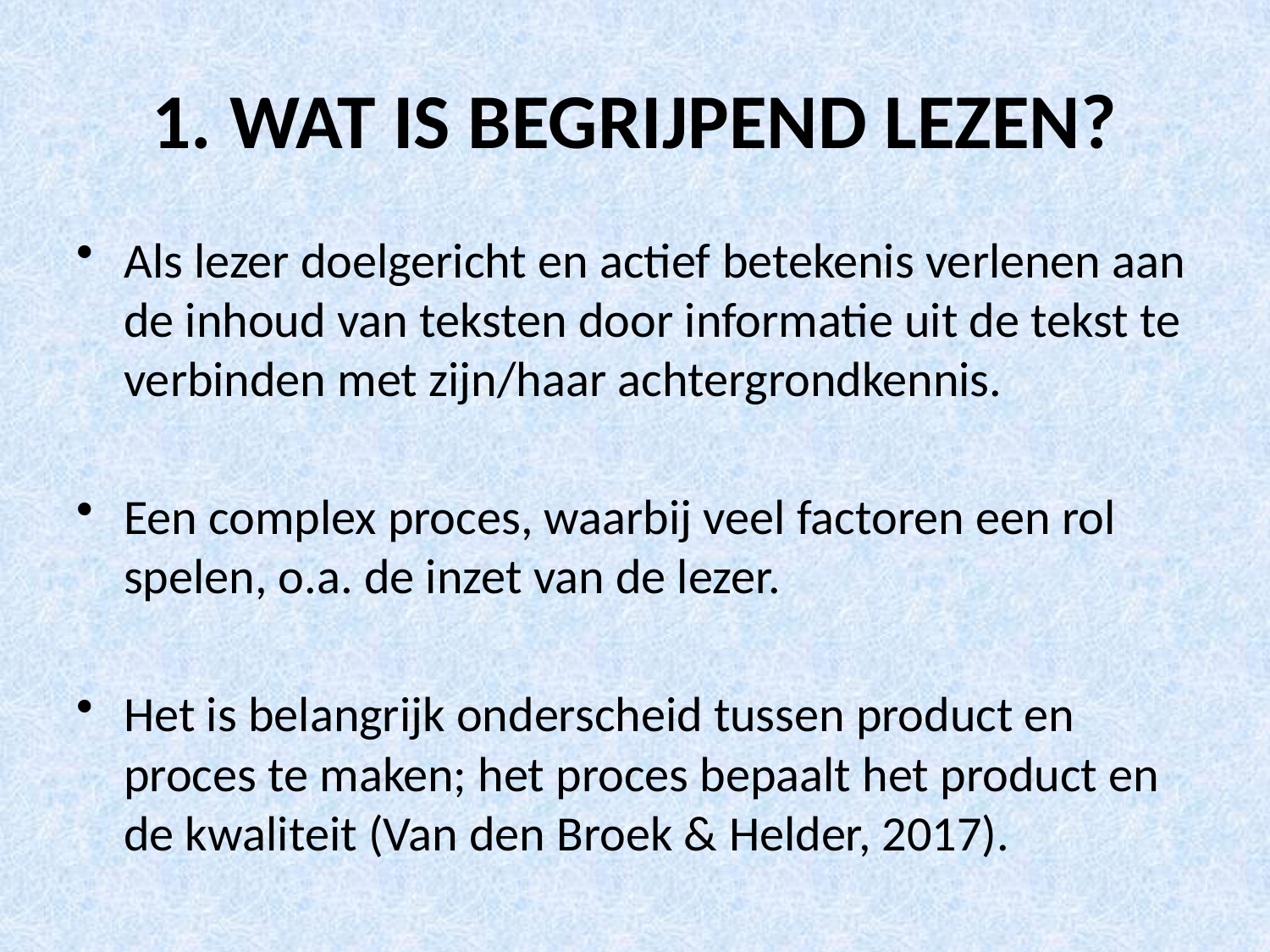

# 1. WAT IS BEGRIJPEND LEZEN?
Als lezer doelgericht en actief betekenis verlenen aan de inhoud van teksten door informatie uit de tekst te verbinden met zijn/haar achtergrondkennis.

Een complex proces, waarbij veel factoren een rol spelen, o.a. de inzet van de lezer.

Het is belangrijk onderscheid tussen product en proces te maken; het proces bepaalt het product en de kwaliteit (Van den Broek & Helder, 2017).